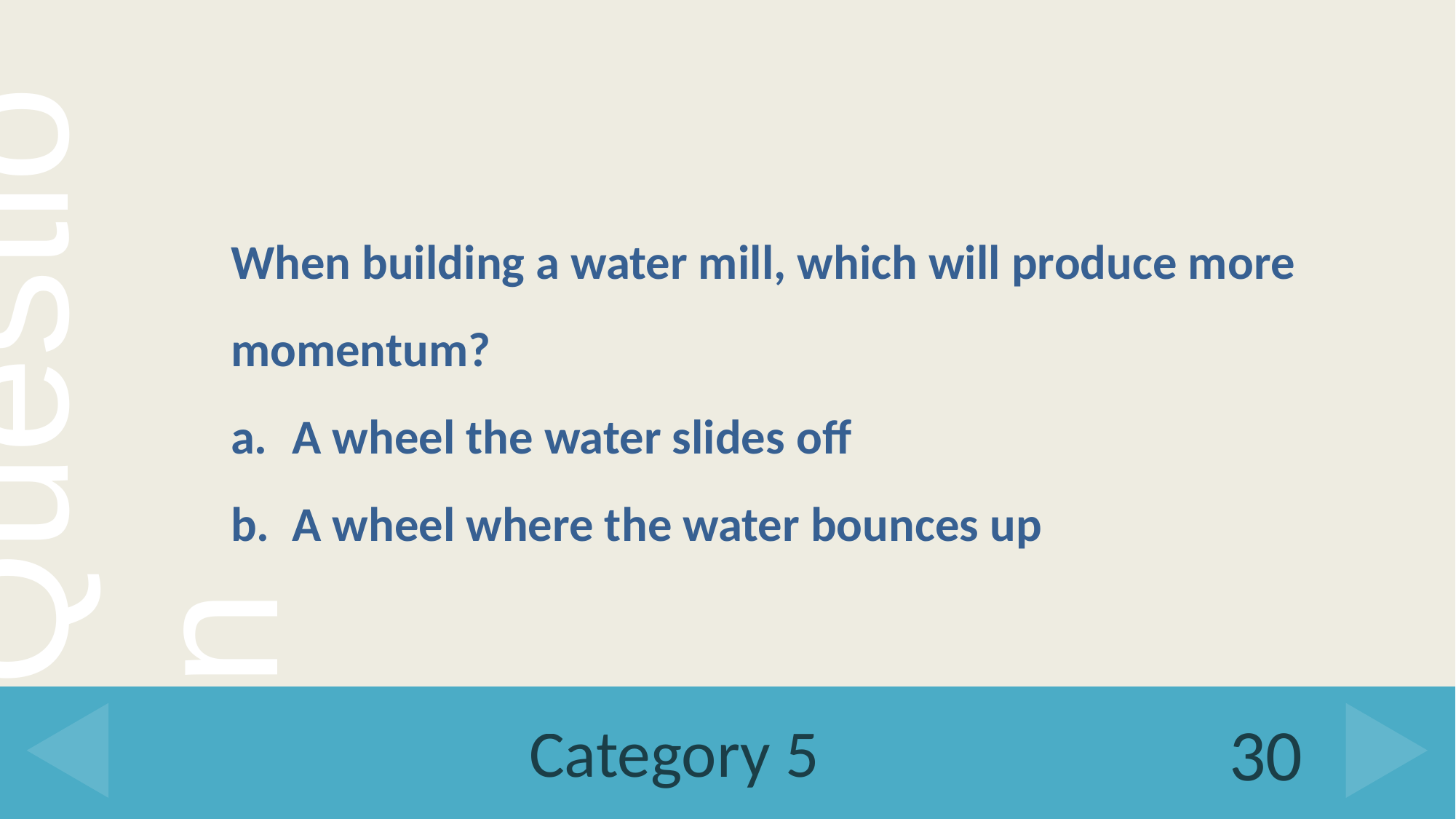

When building a water mill, which will produce more momentum?
A wheel the water slides off
A wheel where the water bounces up
# Category 5
30